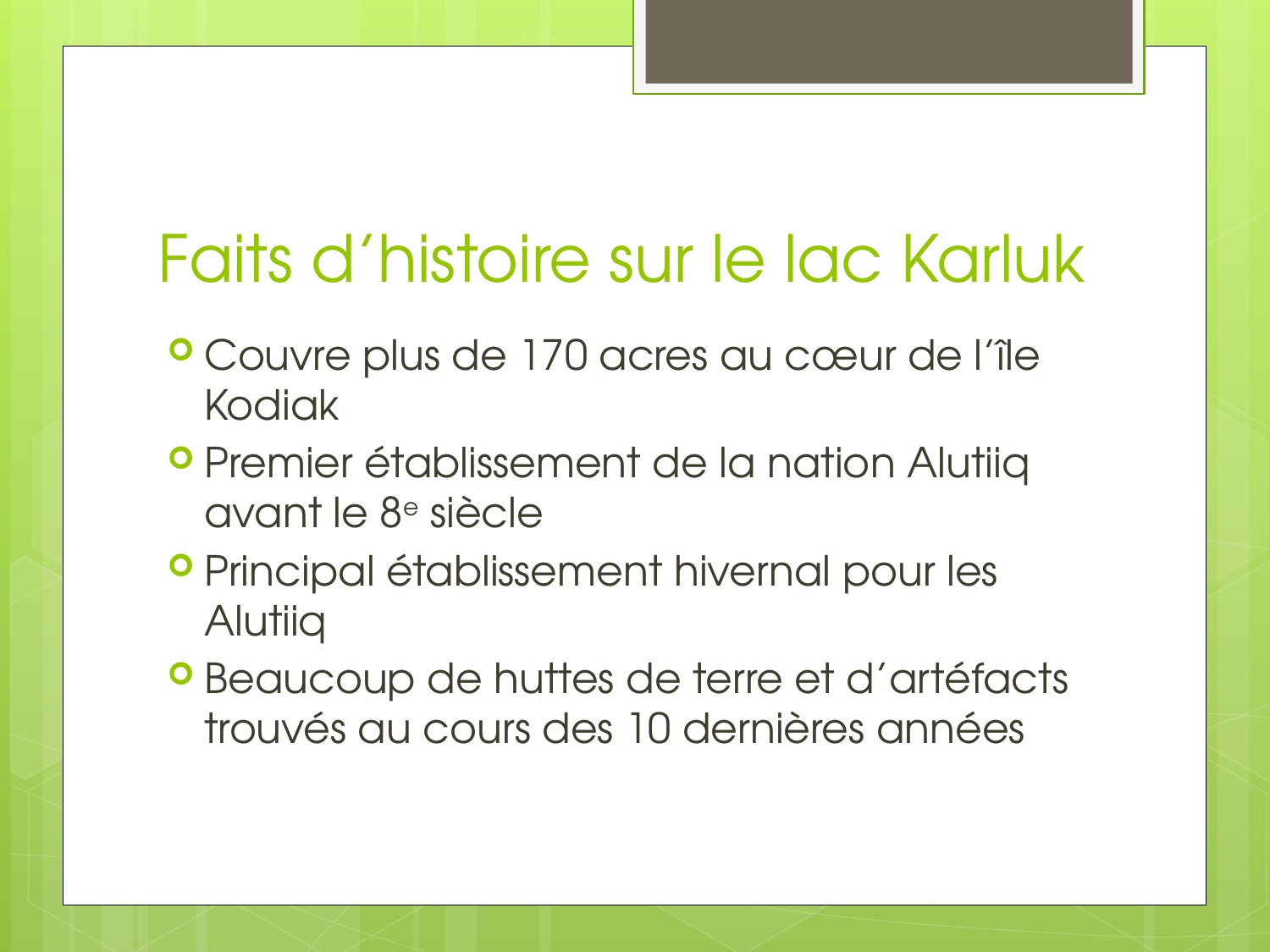

# Faits d’histoire sur le lac Karluk
Couvre plus de 170 acres au cœur de l’île Kodiak
Premier établissement de la nation Alutiiq avant le 8e siècle
Principal établissement hivernal pour les Alutiiq
Beaucoup de huttes de terre et d’artéfacts trouvés au cours des 10 dernières années